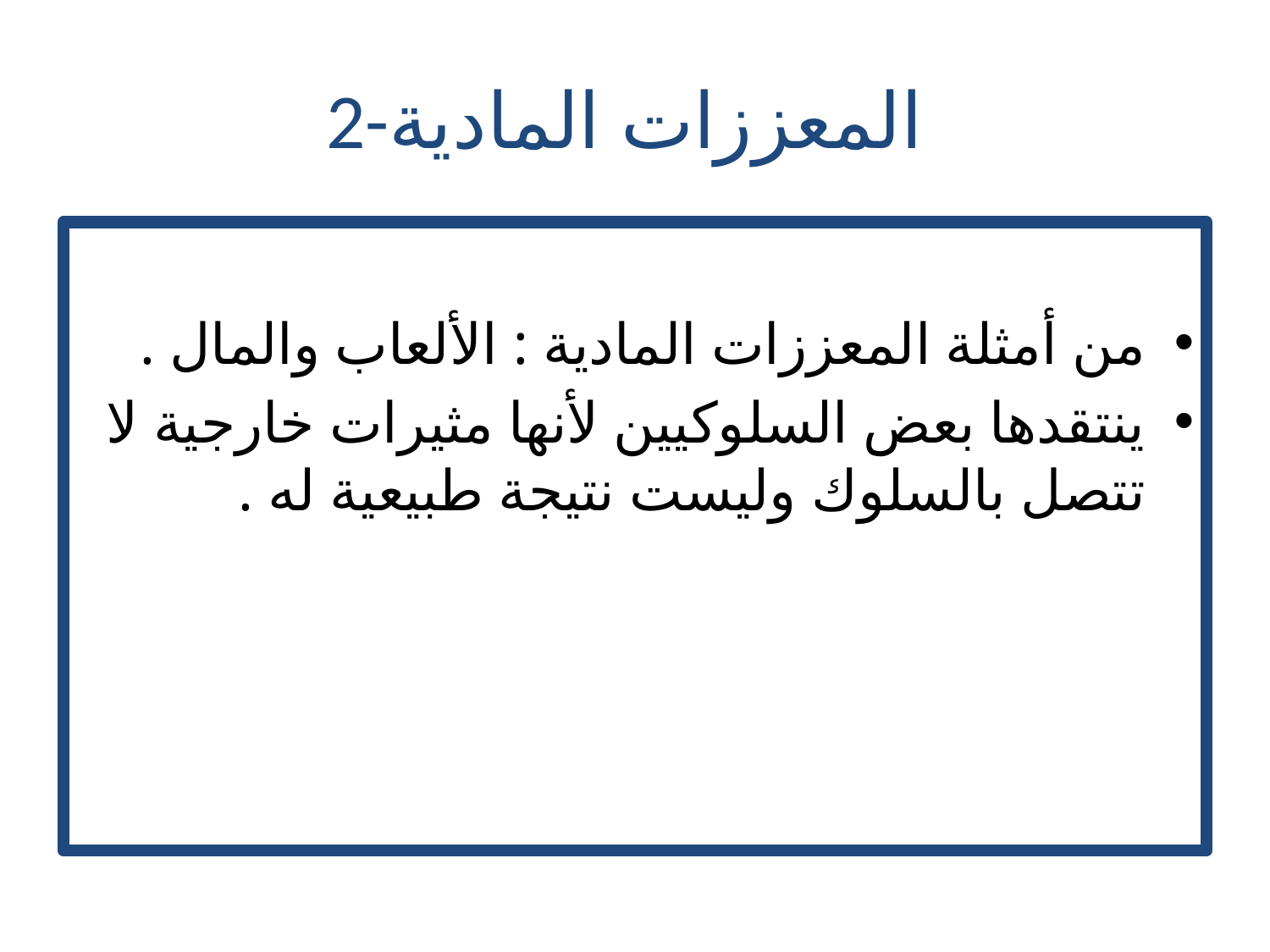

# 2-المعززات المادية

من أمثلة المعززات المادية : الألعاب والمال .
ينتقدها بعض السلوكيين لأنها مثيرات خارجية لا تتصل بالسلوك وليست نتيجة طبيعية له .